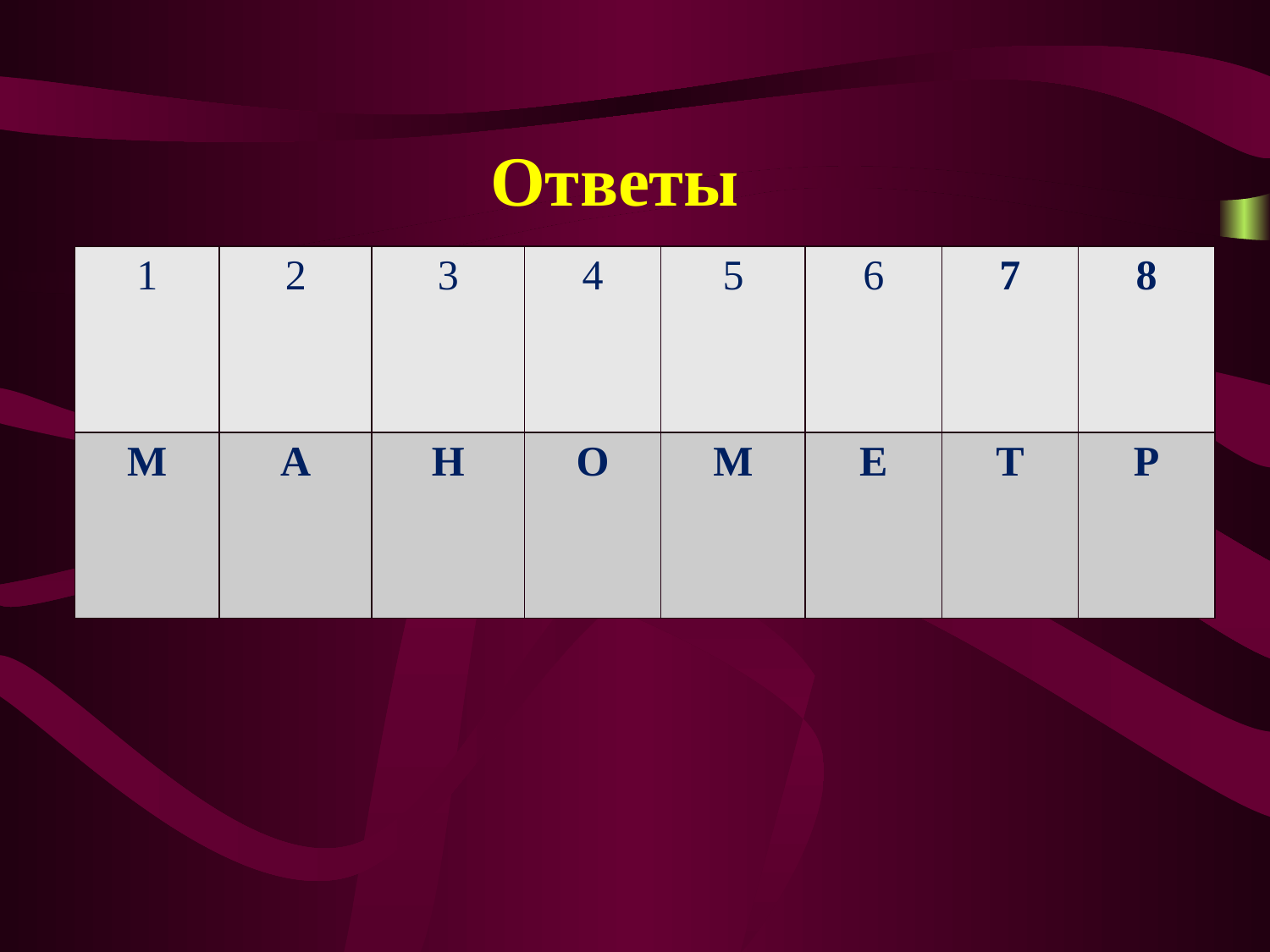

Ответы

| 1 | 2 | 3 | 4 | 5 | 6 | 7 | 8 |
| --- | --- | --- | --- | --- | --- | --- | --- |
| М | А | Н | О | М | Е | Т | Р |